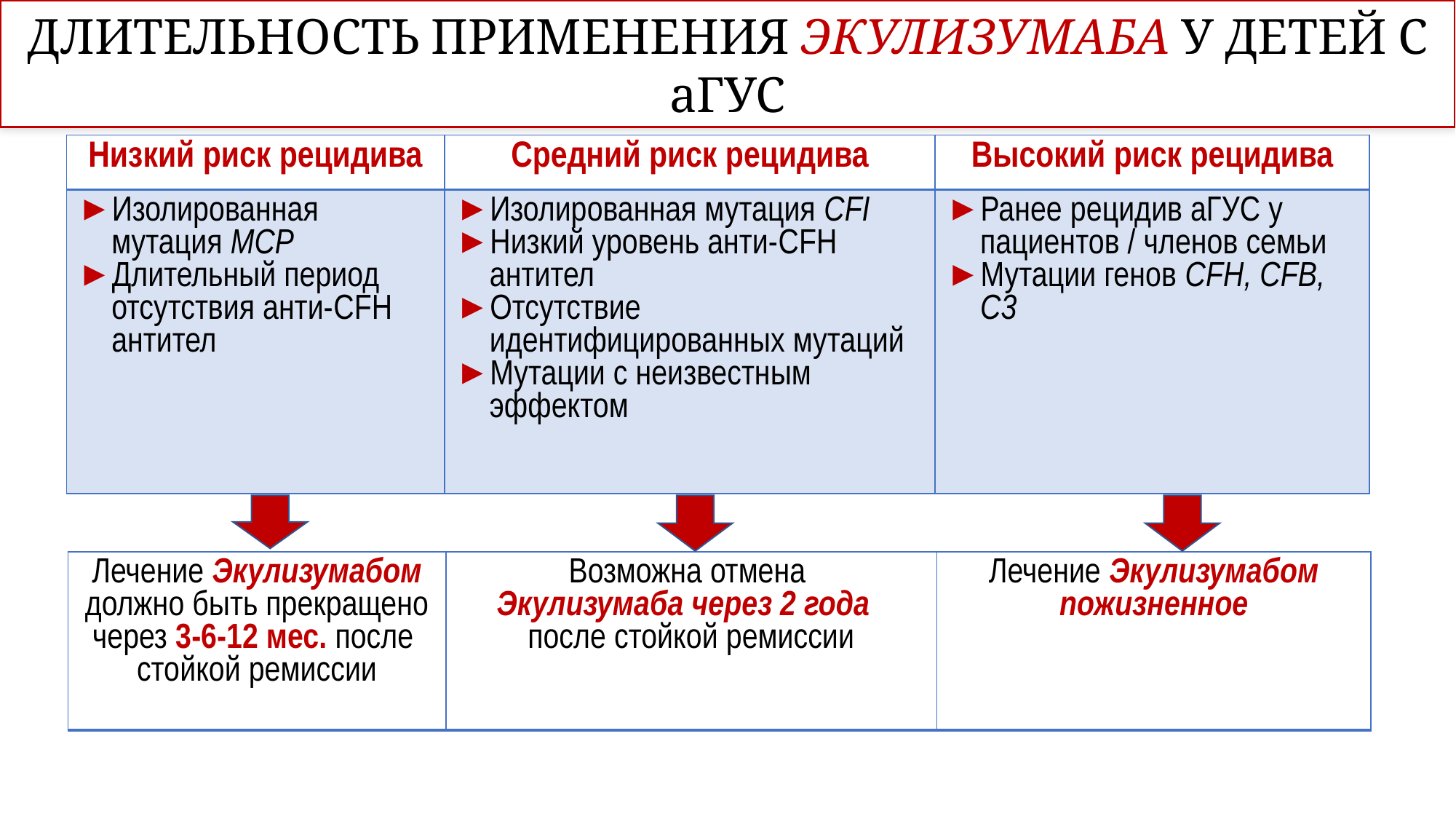

ДЛИТЕЛЬНОСТЬ ПРИМЕНЕНИЯ ЭКУЛИЗУМАБА У ДЕТЕЙ С аГУС
| Низкий риск рецидива | Средний риск рецидива | Высокий риск рецидива |
| --- | --- | --- |
| Изолированная мутация MCP Длительный период отсутствия анти-CFH антител | Изолированная мутация CFI Низкий уровень анти-CFH антител Отсутствие идентифицированных мутаций Мутации с неизвестным эффектом | Ранее рецидив аГУС у пациентов / членов семьи Мутации генов CFH, CFB, C3 |

| Лечение Экулизумабом должно быть прекращено через 3-6-12 мес. после стойкой ремиссии | Возможна отмена Экулизумаба через 2 года после стойкой ремиссии | Лечение Экулизумабом пожизненное |
| --- | --- | --- |